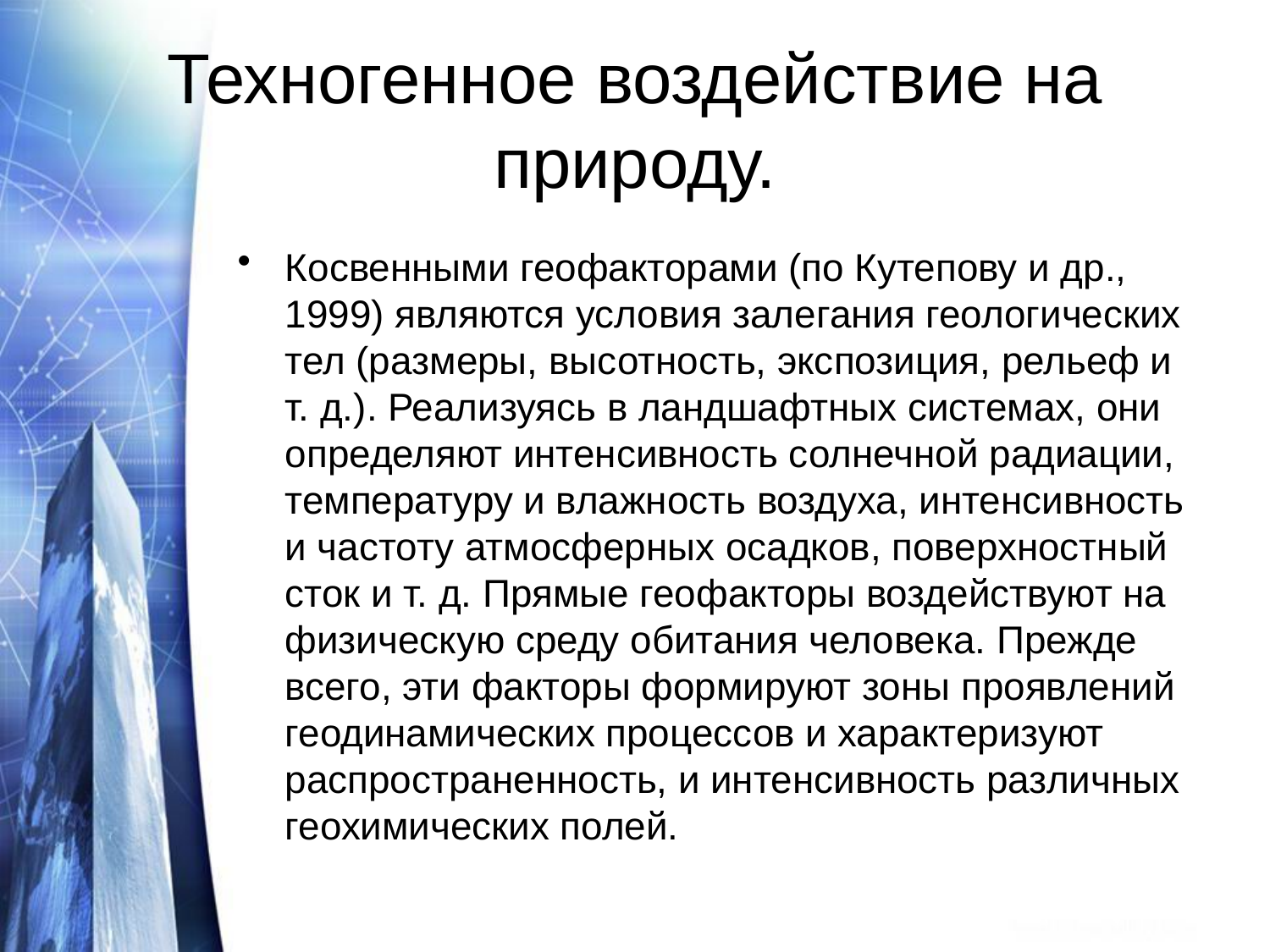

# Техногенное воздействие на природу.
Косвенными геофакторами (по Кутепову и др., 1999) являются условия залегания геологических тел (размеры, высотность, экспозиция, рельеф и т. д.). Реализуясь в ландшафтных системах, они определяют интенсивность солнечной радиации, температуру и влажность воздуха, интенсивность и частоту атмосферных осадков, поверхностный сток и т. д. Прямые геофакторы воздействуют на физическую среду обитания человека. Прежде всего, эти факторы формируют зоны проявлений геодинамических процессов и характеризуют распространенность, и интенсивность различных геохимических полей.